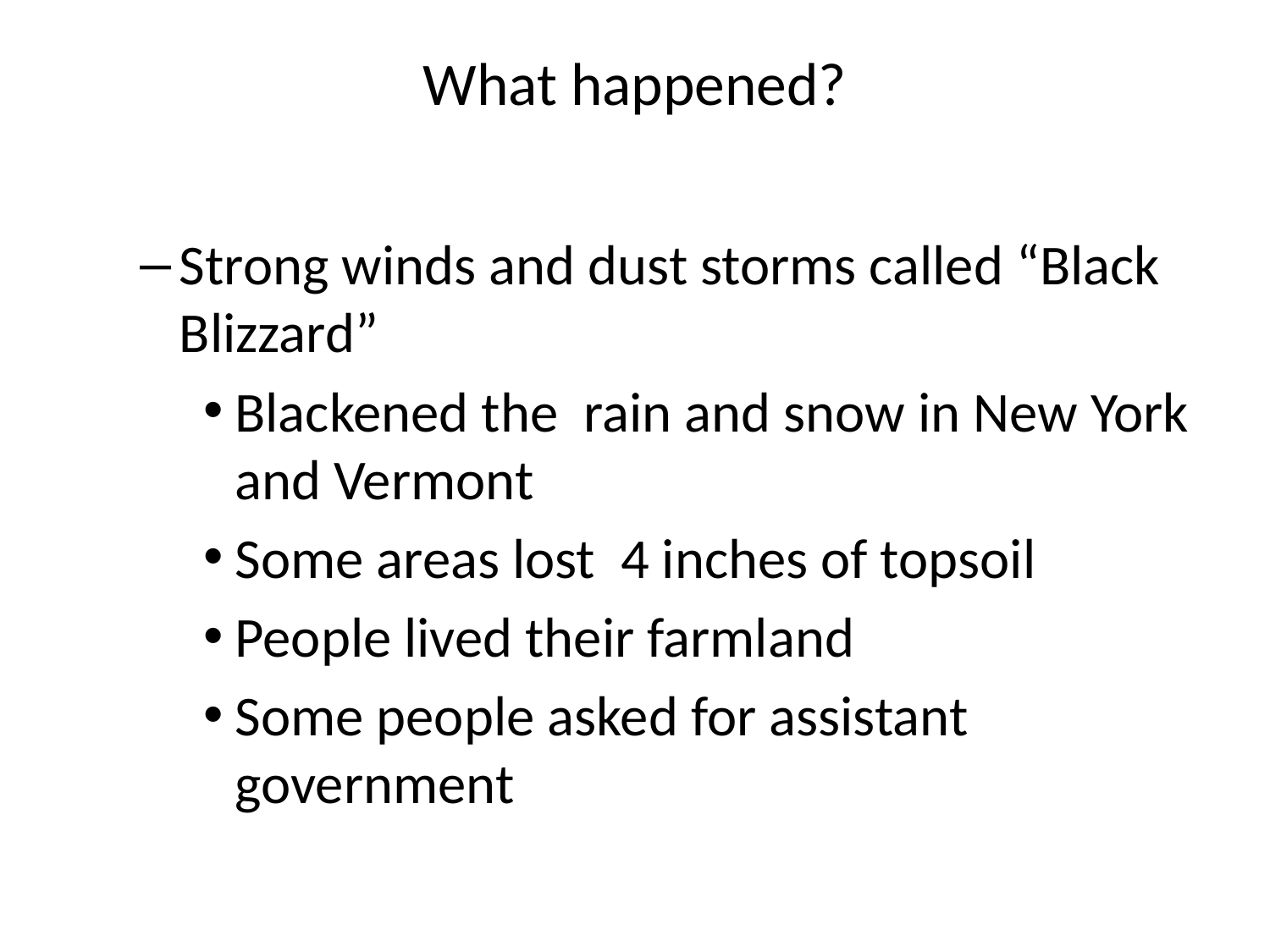

# What happened?
Strong winds and dust storms called “Black Blizzard”
Blackened the  rain and snow in New York and Vermont
Some areas lost  4 inches of topsoil
People lived their farmland
Some people asked for assistant government